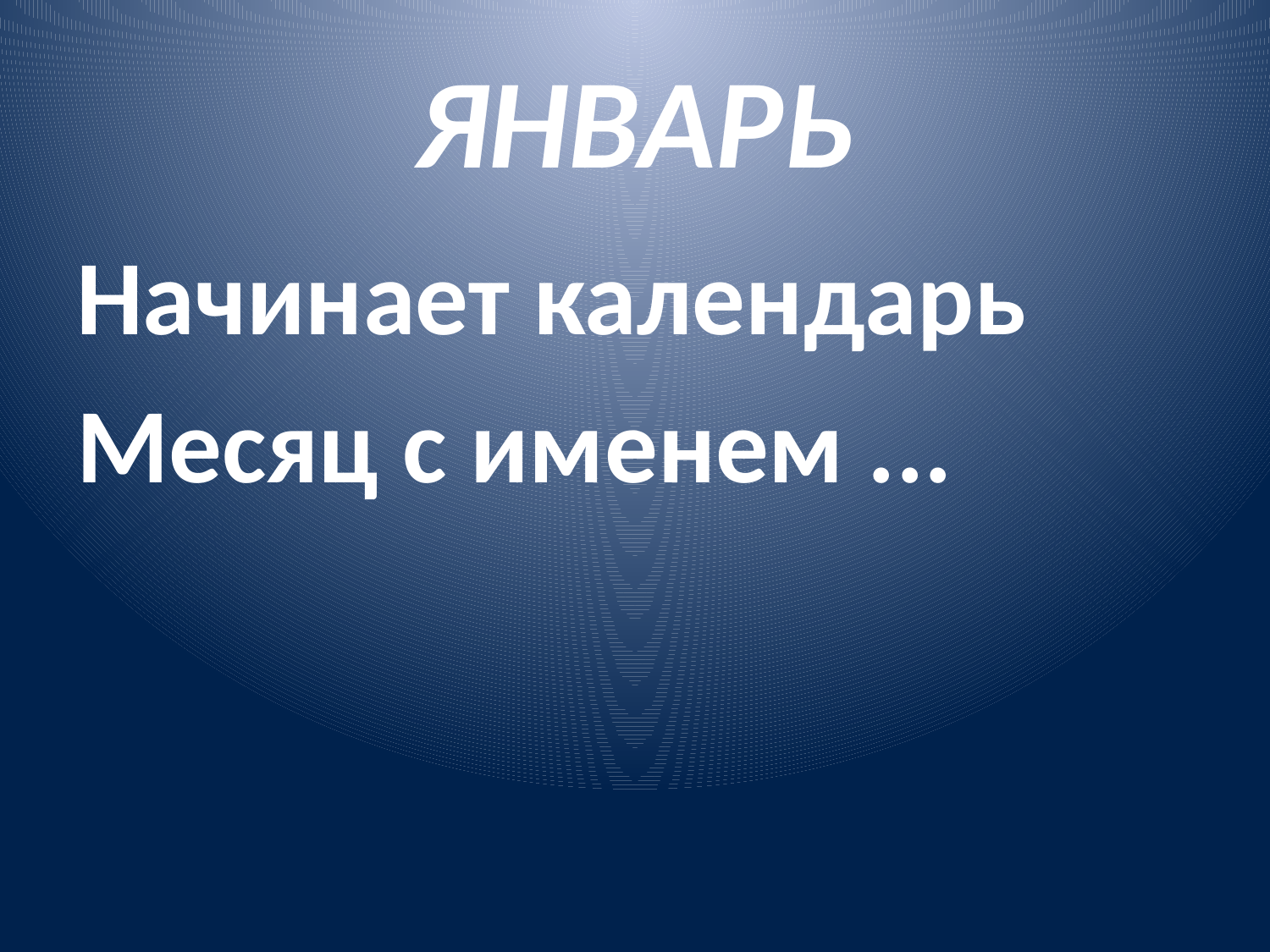

# ЯНВАРЬ
Начинает календарь
Месяц с именем ...